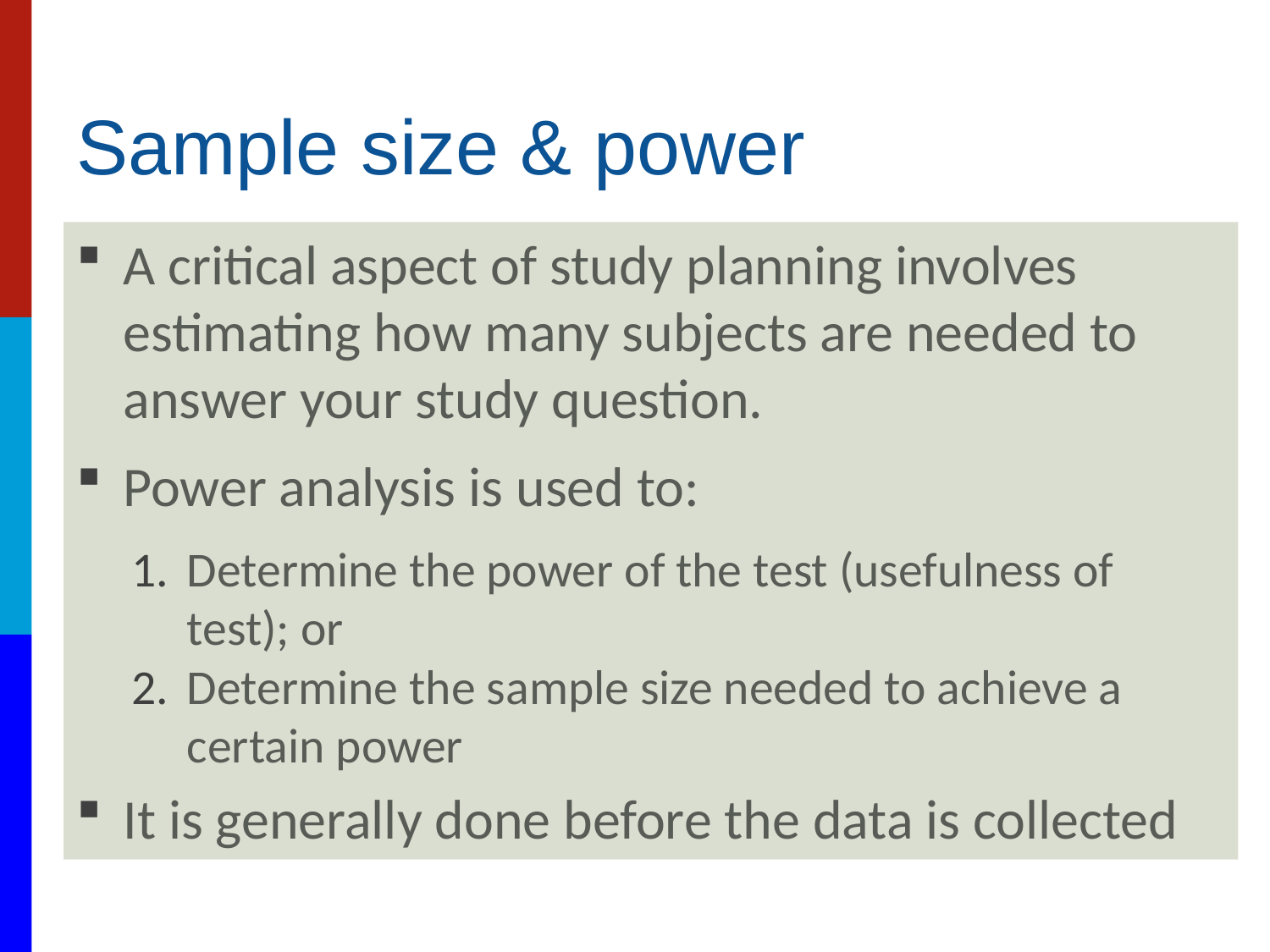

# Sample size & power
A critical aspect of study planning involves estimating how many subjects are needed to answer your study question.
Power analysis is used to:
Determine the power of the test (usefulness of test); or
Determine the sample size needed to achieve a certain power
It is generally done before the data is collected